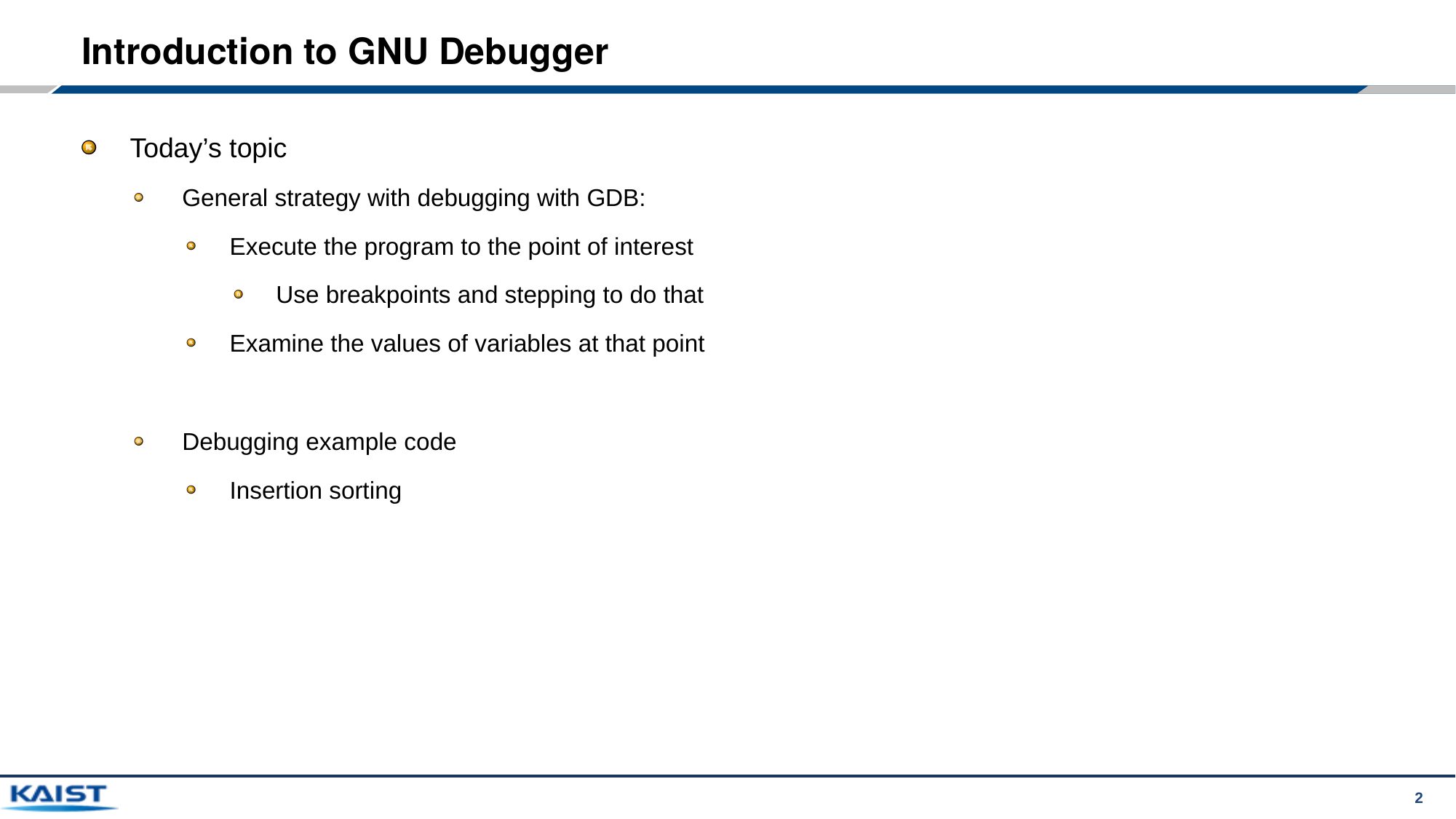

# Introduction to GNU Debugger
Today’s topic
General strategy with debugging with GDB:
Execute the program to the point of interest
Use breakpoints and stepping to do that
Examine the values of variables at that point

Debugging example code
Insertion sorting